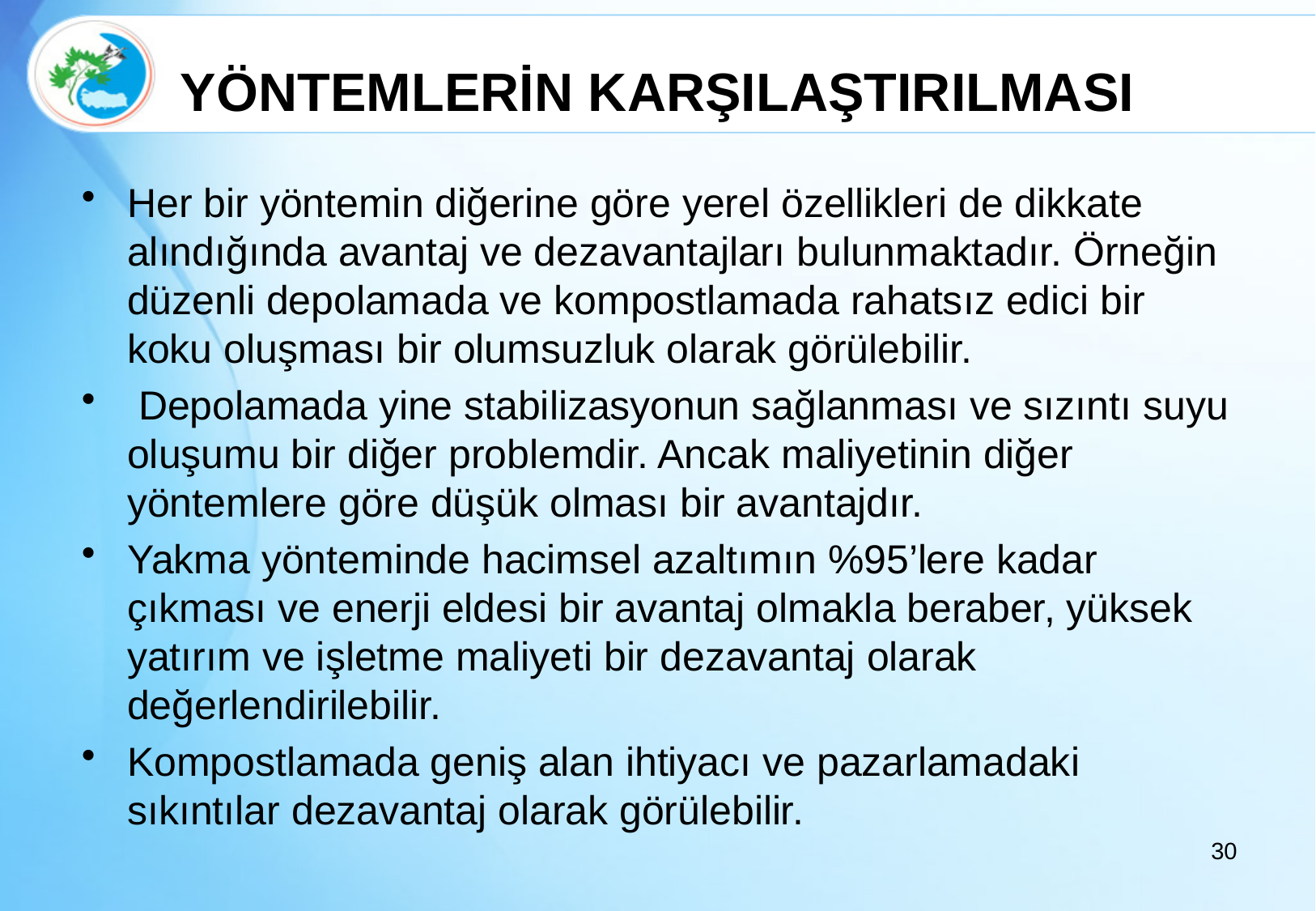

# YÖNTEMLERİN KARŞILAŞTIRILMASI
Her bir yöntemin diğerine göre yerel özellikleri de dikkate alındığında avantaj ve dezavantajları bulunmaktadır. Örneğin düzenli depolamada ve kompostlamada rahatsız edici bir koku oluşması bir olumsuzluk olarak görülebilir.
 Depolamada yine stabilizasyonun sağlanması ve sızıntı suyu oluşumu bir diğer problemdir. Ancak maliyetinin diğer yöntemlere göre düşük olması bir avantajdır.
Yakma yönteminde hacimsel azaltımın %95’lere kadar çıkması ve enerji eldesi bir avantaj olmakla beraber, yüksek yatırım ve işletme maliyeti bir dezavantaj olarak değerlendirilebilir.
Kompostlamada geniş alan ihtiyacı ve pazarlamadaki sıkıntılar dezavantaj olarak görülebilir.
30